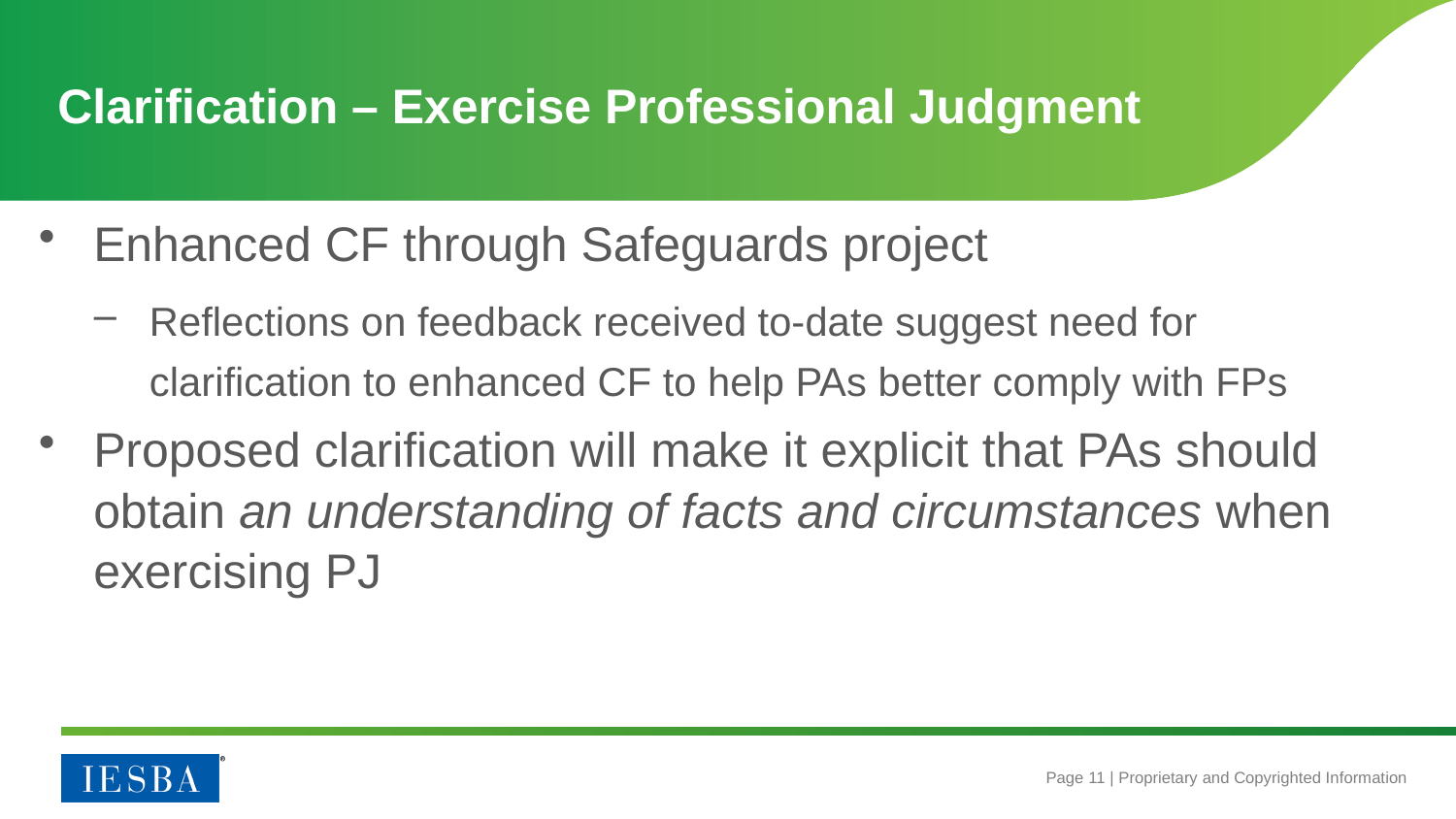

# Clarification – Exercise Professional Judgment
Enhanced CF through Safeguards project
Reflections on feedback received to-date suggest need for clarification to enhanced CF to help PAs better comply with FPs
Proposed clarification will make it explicit that PAs should obtain an understanding of facts and circumstances when exercising PJ